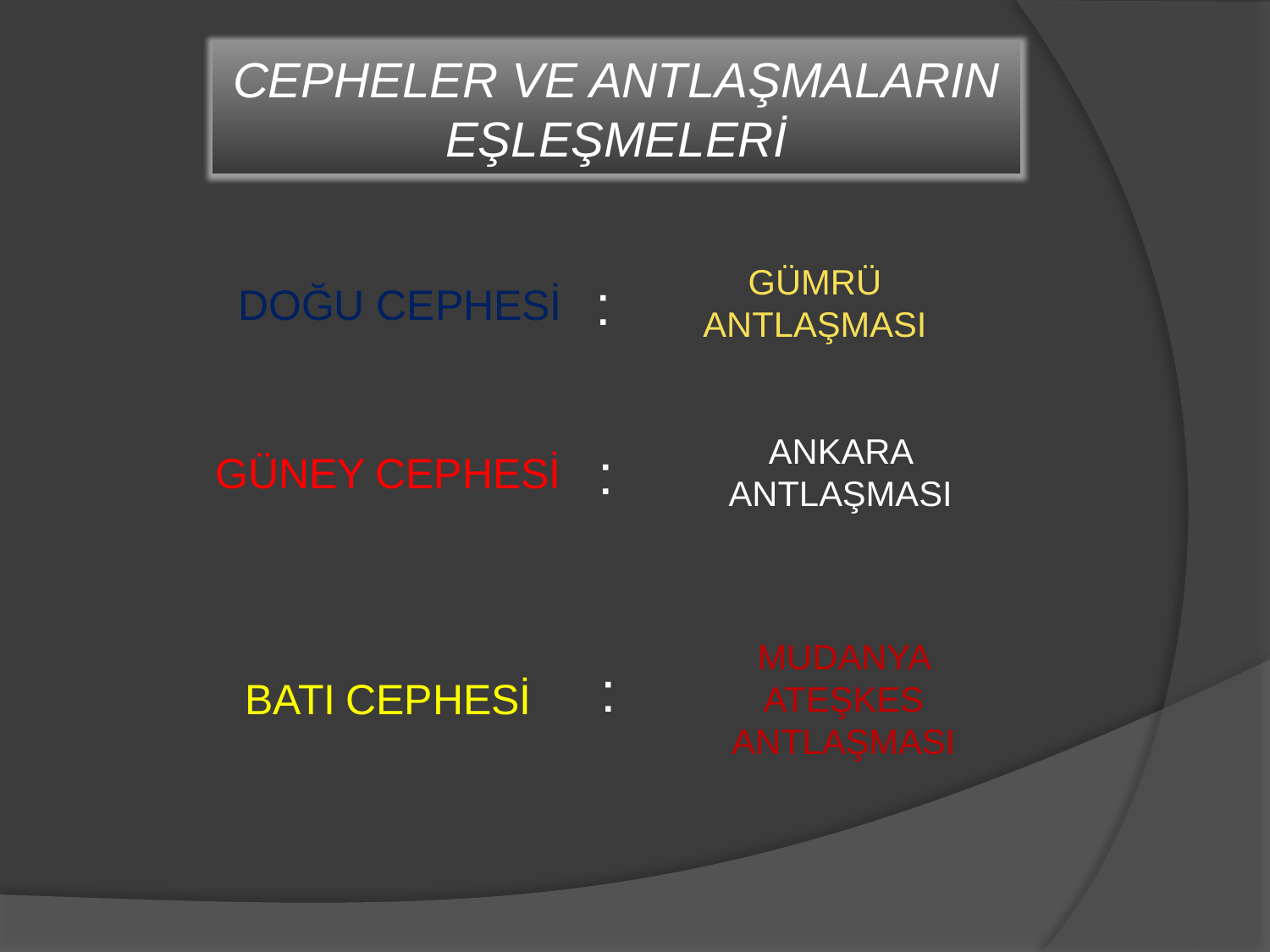

CEPHELER VE ANTLAŞMALARIN EŞLEŞMELERİ

DOĞU CEPHESİ

GÜMRÜ ANTLAŞMASI
:
ANKARA ANTLAŞMASI
:
GÜNEY CEPHESİ
MUDANYA ATEŞKES ANTLAŞMASI
:
BATI CEPHESİ